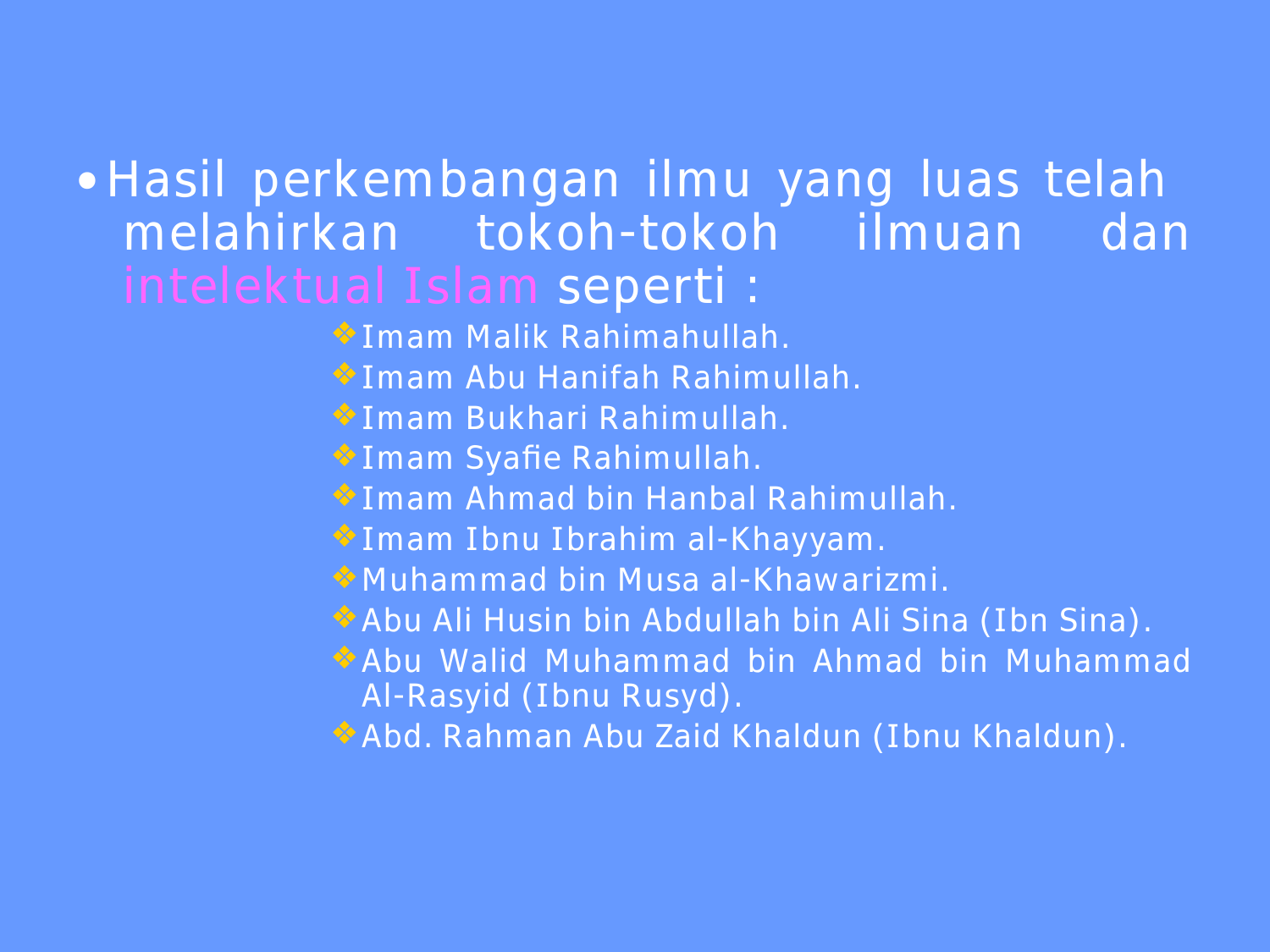

•Hasil perkembangan ilmu yang luas telah  melahirkan tokoh-tokoh ilmuan dan intelektual Islam seperti :
Imam Malik Rahimahullah.
Imam Abu Hanifah Rahimullah.
Imam Bukhari Rahimullah.
Imam Syafie Rahimullah.
Imam Ahmad bin Hanbal Rahimullah.
Imam Ibnu Ibrahim al-Khayyam.
Muhammad bin Musa al-Khawarizmi.
Abu Ali Husin bin Abdullah bin Ali Sina (Ibn Sina).
Abu Walid Muhammad bin Ahmad bin Muhammad Al-Rasyid (Ibnu Rusyd).
Abd. Rahman Abu Zaid Khaldun (Ibnu Khaldun).